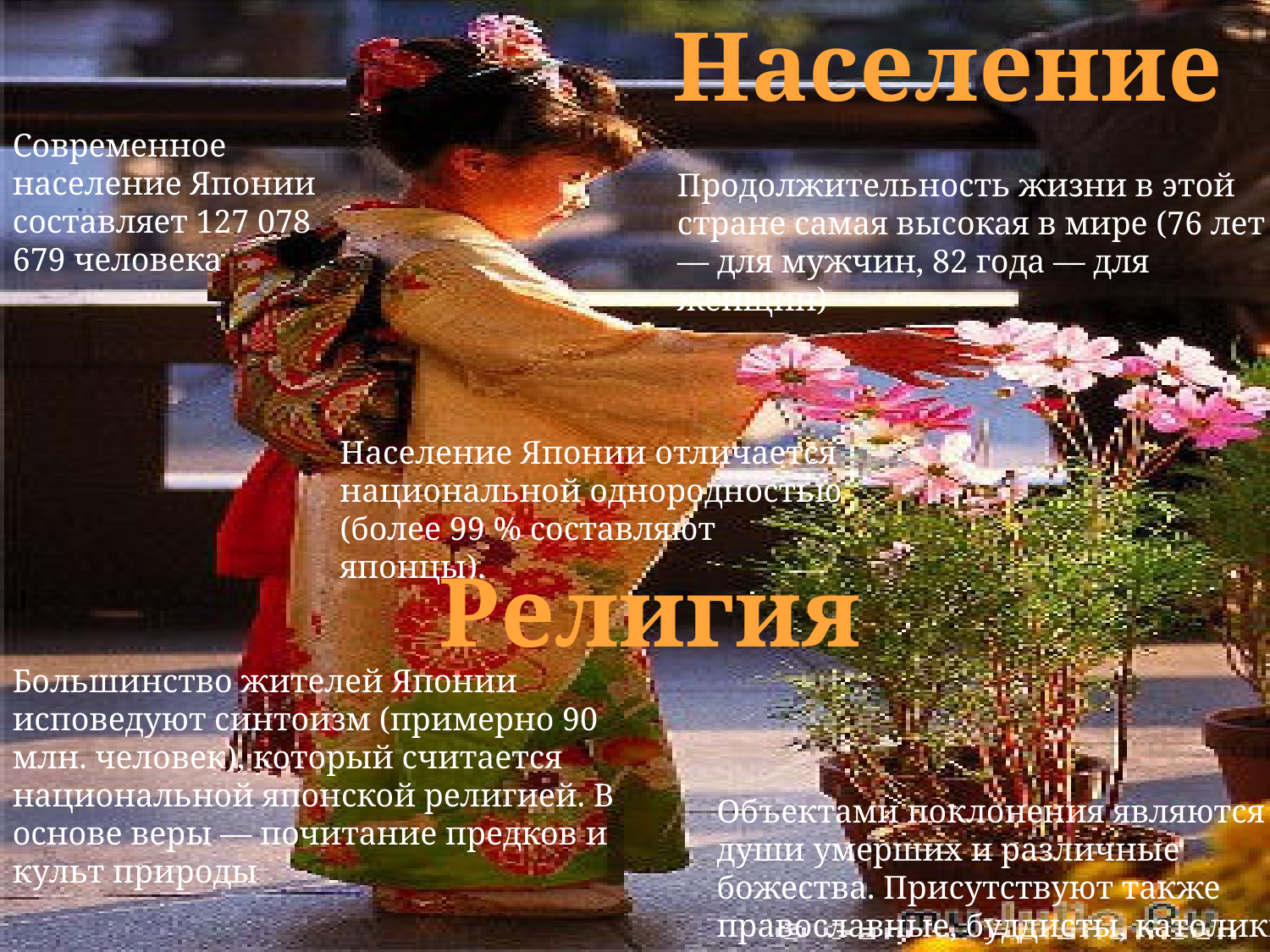

Население
Современное население Японии составляет 127 078 679 человека
Продолжительность жизни в этой стране самая высокая в мире (76 лет — для мужчин, 82 года — для женщин)
Население Японии отличается национальной однородностью (более 99 % составляют японцы).
Религия
Большинство жителей Японии исповедуют синтоизм (примерно 90 млн. человек), который считается национальной японской религией. В основе веры — почитание предков и культ природы
Объектами поклонения являются души умерших и различные божества. Присутствуют также православные, буддисты, католики и иные веры.